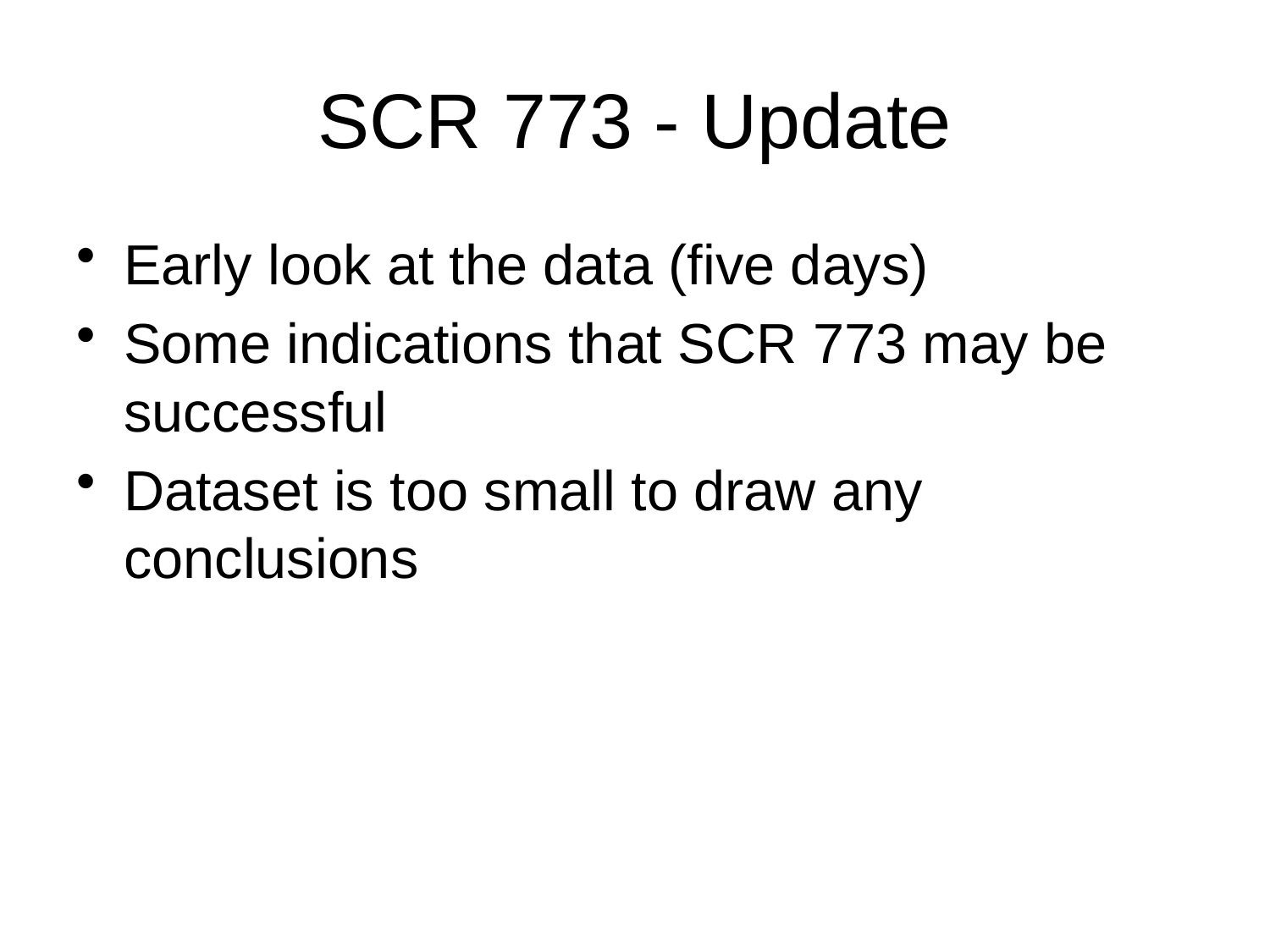

# SCR 773 - Update
Early look at the data (five days)
Some indications that SCR 773 may be successful
Dataset is too small to draw any conclusions